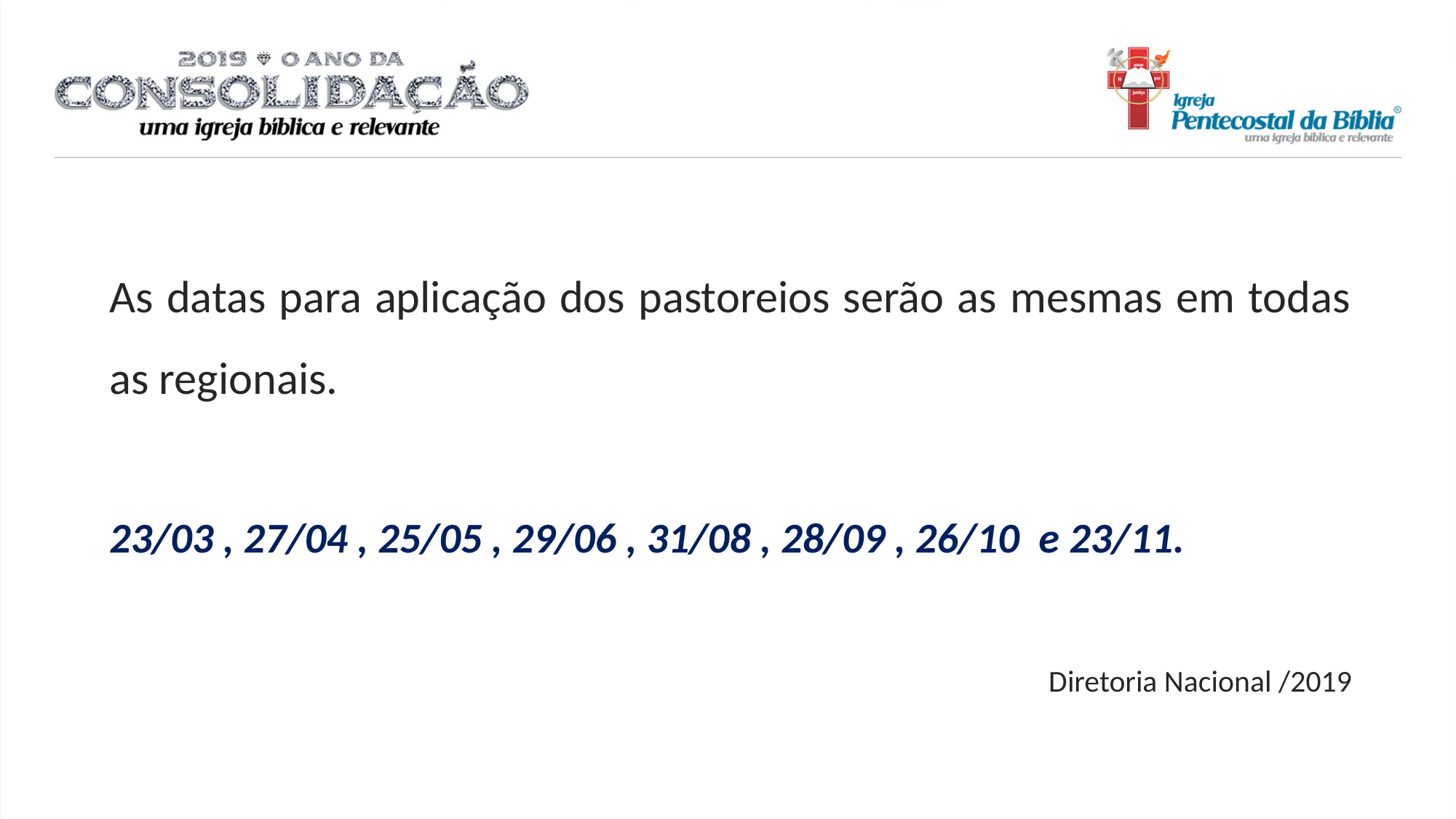

As datas para aplicação dos pastoreios serão as mesmas em todas as regionais.

23/03 , 27/04 , 25/05 , 29/06 , 31/08 , 28/09 , 26/10  e 23/11.

Diretoria Nacional /2019